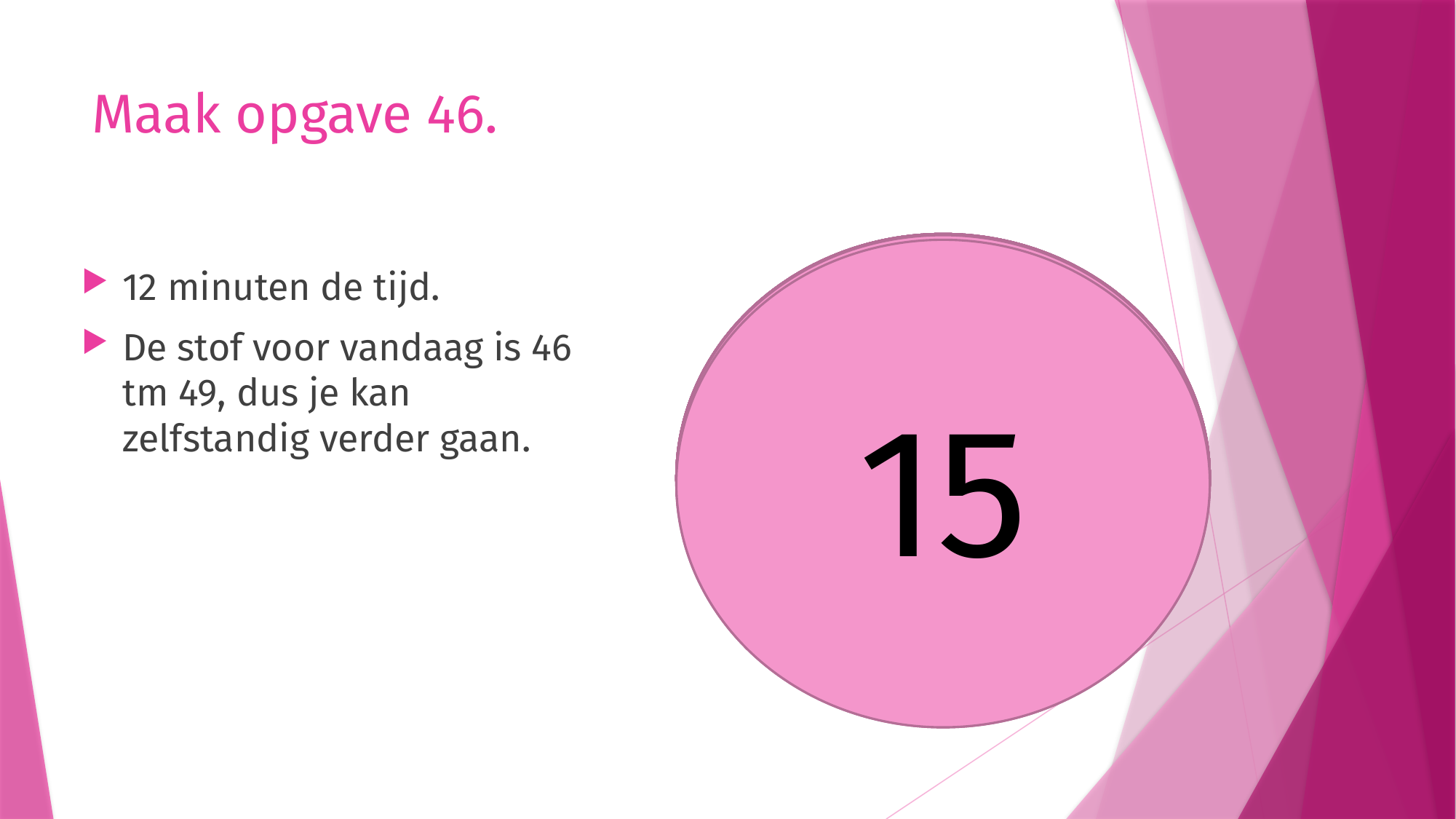

# Maak opgave 46.
10
9
8
5
6
7
4
3
1
2
14
13
11
15
12
12 minuten de tijd.
De stof voor vandaag is 46 tm 49, dus je kan zelfstandig verder gaan.